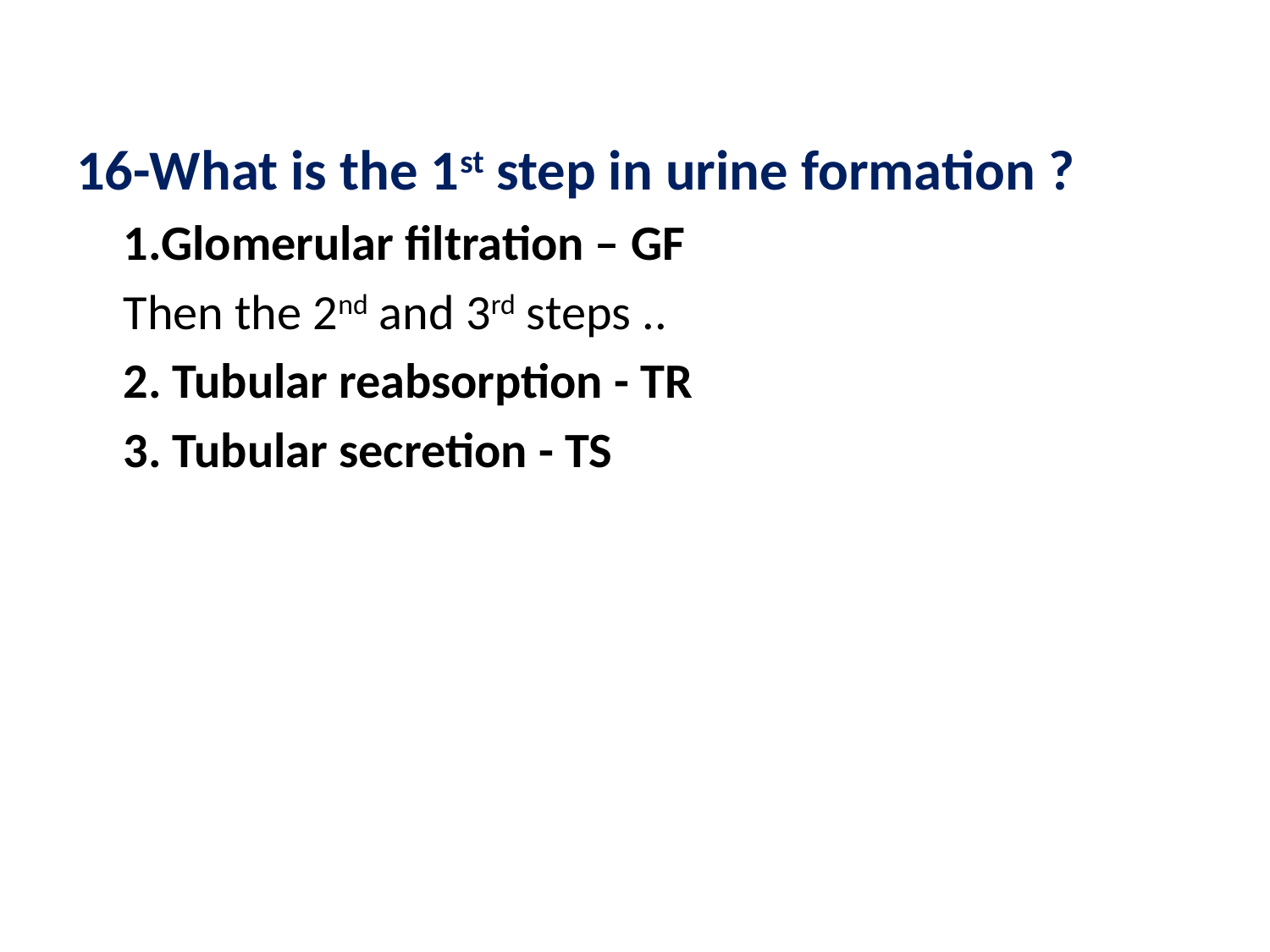

16-What is the 1st step in urine formation ?
Glomerular filtration – GF
Then the 2nd and 3rd steps ..
2. Tubular reabsorption - TR
3. Tubular secretion - TS